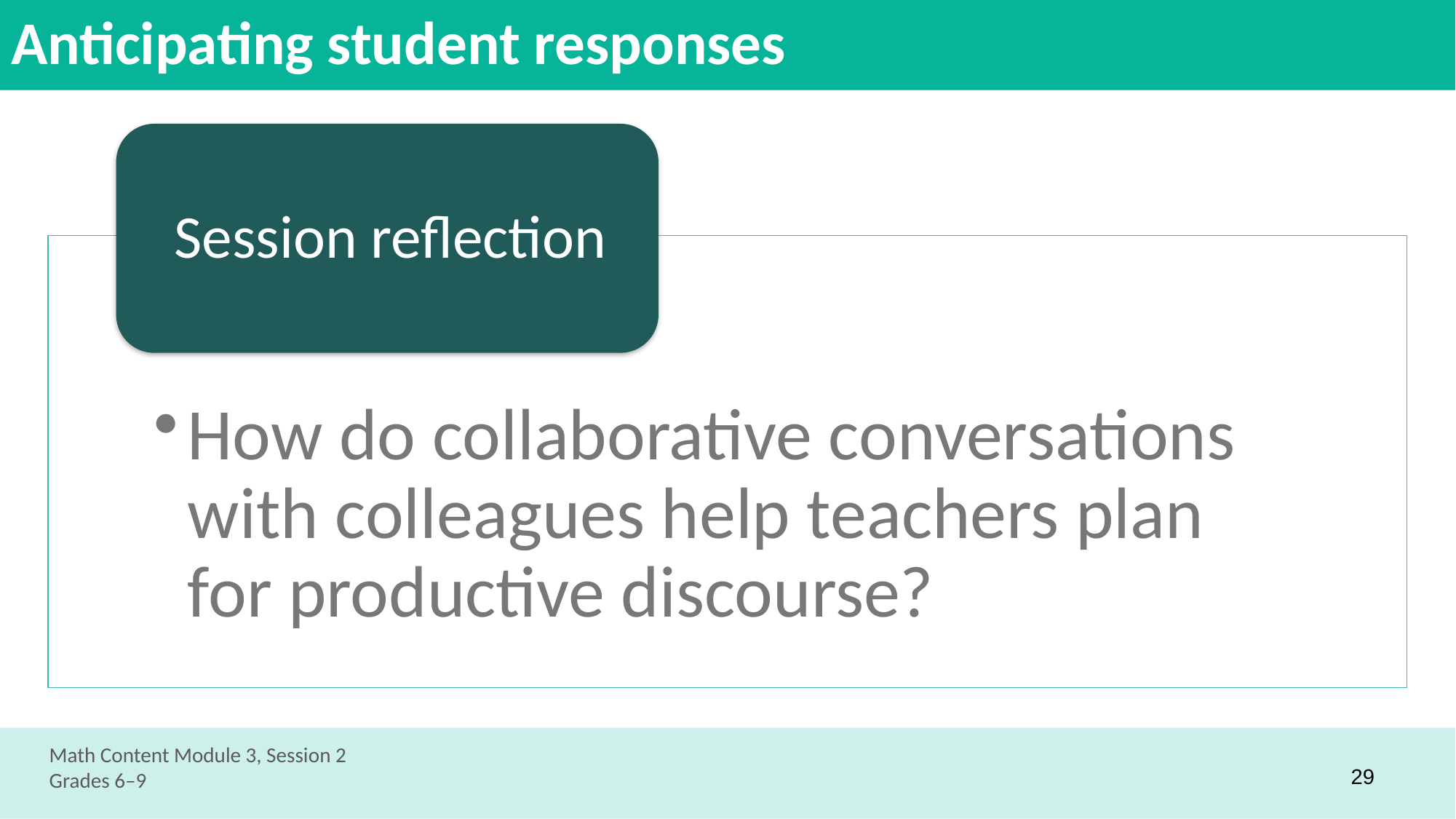

# Anticipating student responses
How do collaborative conversations with colleagues help teachers plan for productive discourse?
Session reflection
Math Content Module 3, Session 2
Grades 6–9
29